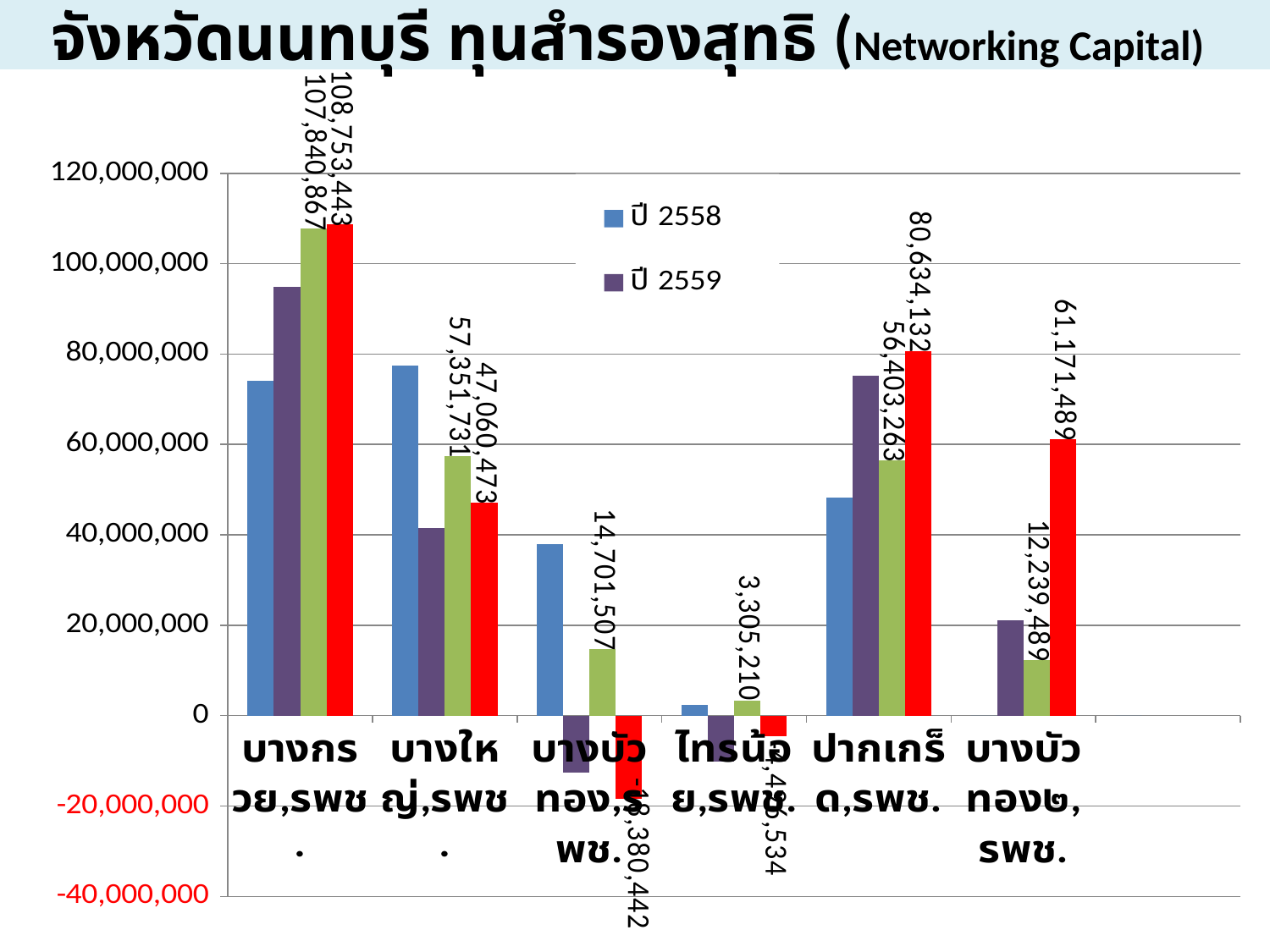

# จังหวัดนนทบุรี ทุนสำรองสุทธิ (Networking Capital)

### Chart

| Category | ปี 2558 | ปี 2559 | ปี 2560/ไตรมาส 2 | ปี 2560/ไตรมาส 4 |
|---|---|---|---|---|
| บางกรวย,รพช. | 74033870.0 | 94791103.0 | 107840867.0 | 108753443.0 |
| บางใหญ่,รพช. | 77541564.0 | 41543793.0 | 57351731.0 | 47060472.82999995 |
| บางบัวทอง,รพช. | 37995746.0 | -12515340.0 | 14701507.0 | -18380442.0 |
| ไทรน้อย,รพช. | 2369204.0 | -10211027.0 | 3305210.0 | -4496534.459999979 |
| ปากเกร็ด,รพช. | 48268219.0 | 75124832.0 | 56403263.0 | 80634132.0 |
| บางบัวทอง๒,รพช. | 0.0 | 21106030.0 | 12239489.0 | 61171489.22 |